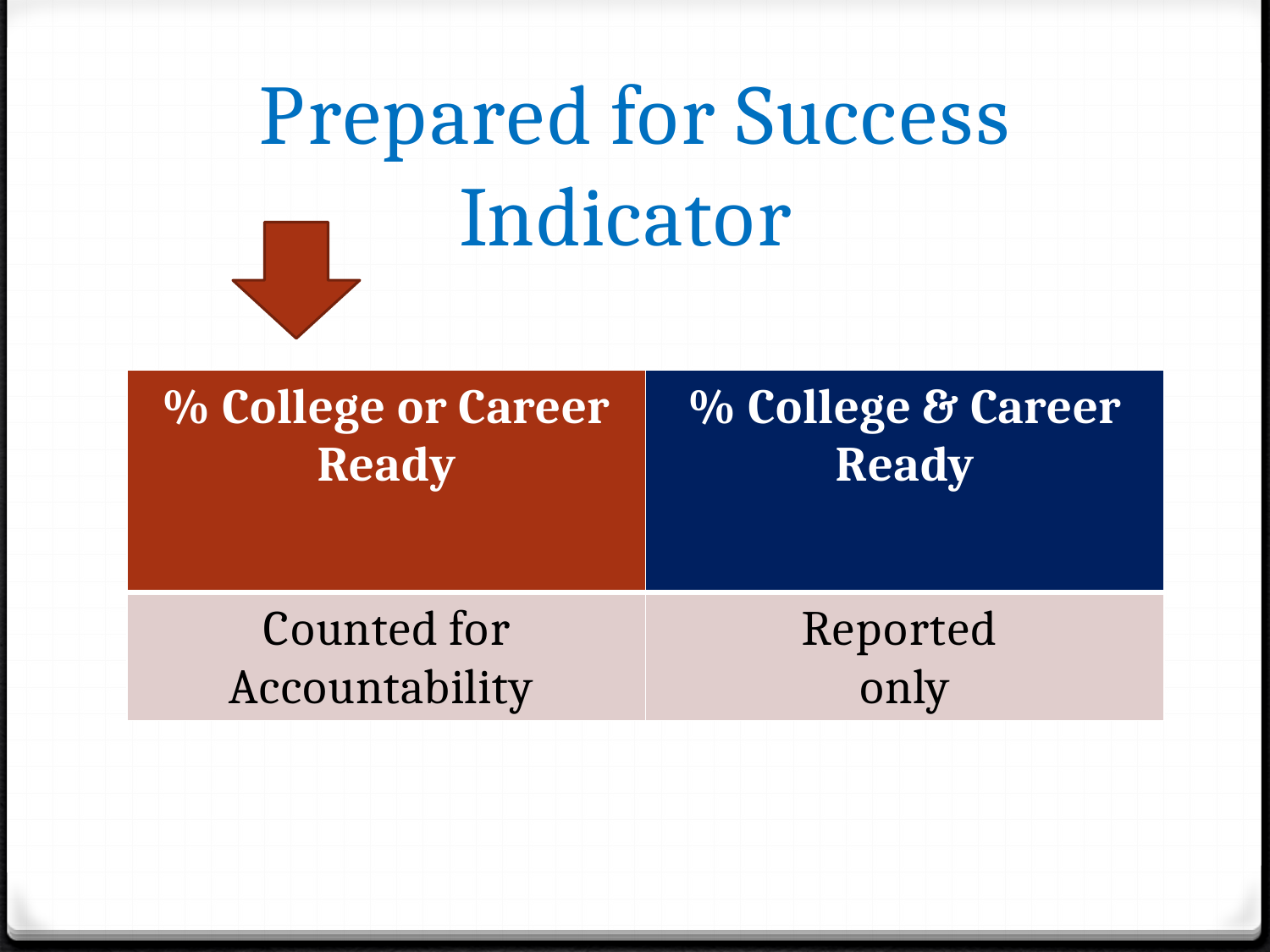

# Prepared for Success Indicator

| % College or Career Ready | % College & Career Ready |
| --- | --- |
| Counted for Accountability | Reported only |